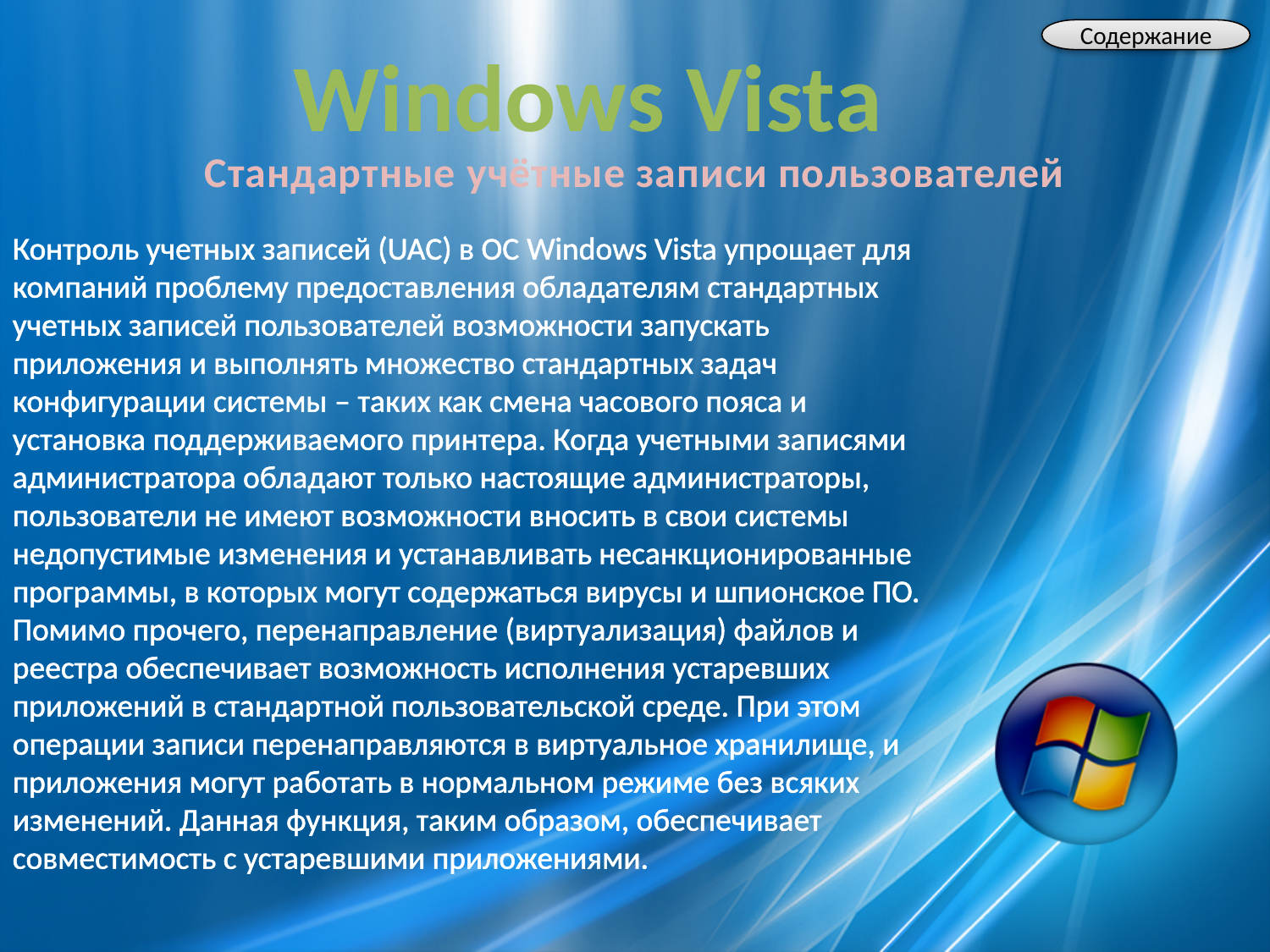

Содержание
Windows Vista
Стандартные учётные записи пользователей
Контроль учетных записей (UAC) в ОС Windows Vista упрощает для компаний проблему предоставления обладателям стандартных учетных записей пользователей возможности запускать приложения и выполнять множество стандартных задач конфигурации системы – таких как смена часового пояса и установка поддерживаемого принтера. Когда учетными записями администратора обладают только настоящие администраторы, пользователи не имеют возможности вносить в свои системы недопустимые изменения и устанавливать несанкционированные программы, в которых могут содержаться вирусы и шпионское ПО.
Помимо прочего, перенаправление (виртуализация) файлов и реестра обеспечивает возможность исполнения устаревших приложений в стандартной пользовательской среде. При этом операции записи перенаправляются в виртуальное хранилище, и приложения могут работать в нормальном режиме без всяких изменений. Данная функция, таким образом, обеспечивает совместимость с устаревшими приложениями.